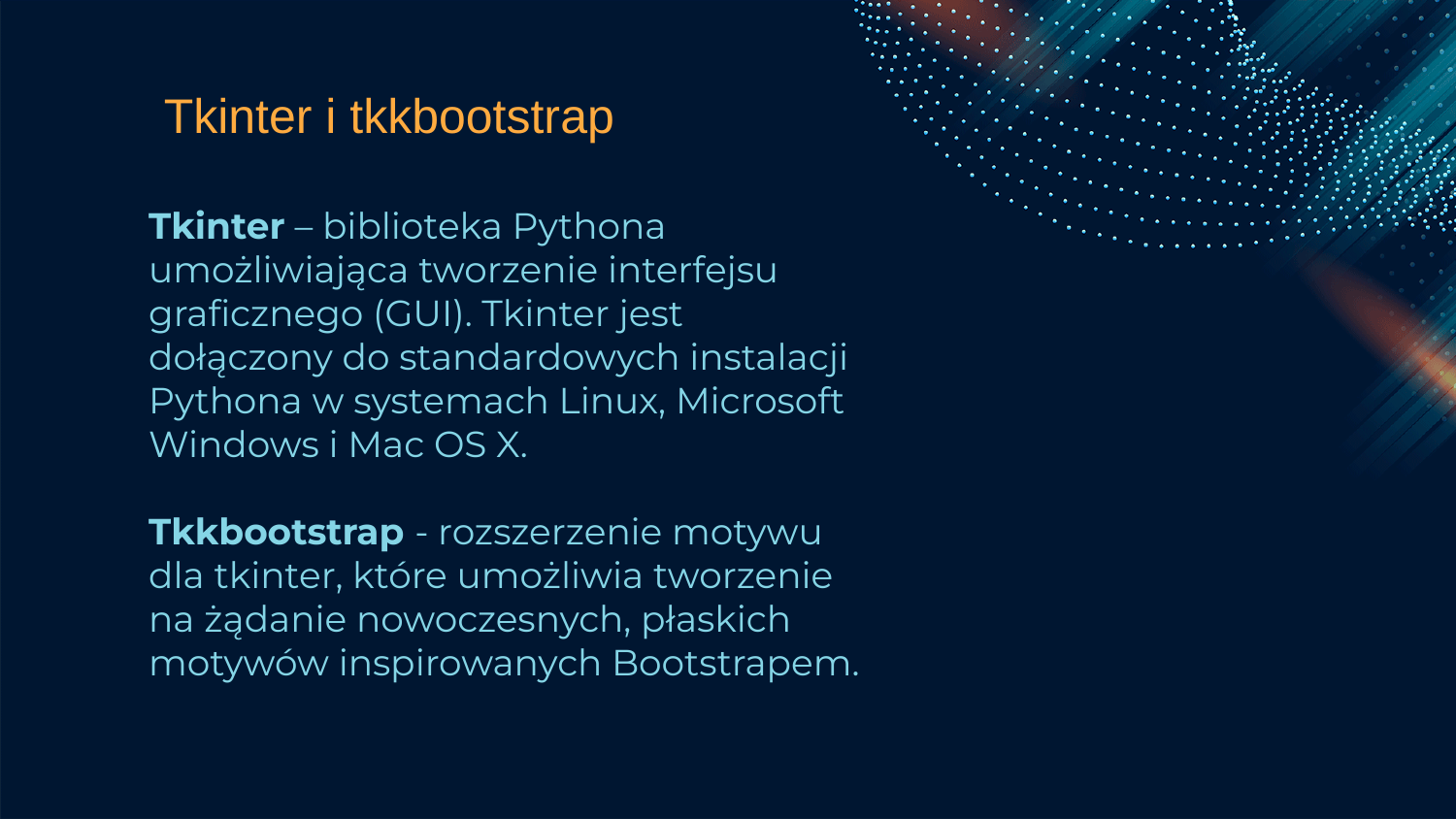

# Tkinter i tkkbootstrap
Tkinter – biblioteka Pythona umożliwiająca tworzenie interfejsu graficznego (GUI). Tkinter jest dołączony do standardowych instalacji Pythona w systemach Linux, Microsoft Windows i Mac OS X.

Tkkbootstrap - rozszerzenie motywu dla tkinter, które umożliwia tworzenie na żądanie nowoczesnych, płaskich motywów inspirowanych Bootstrapem.